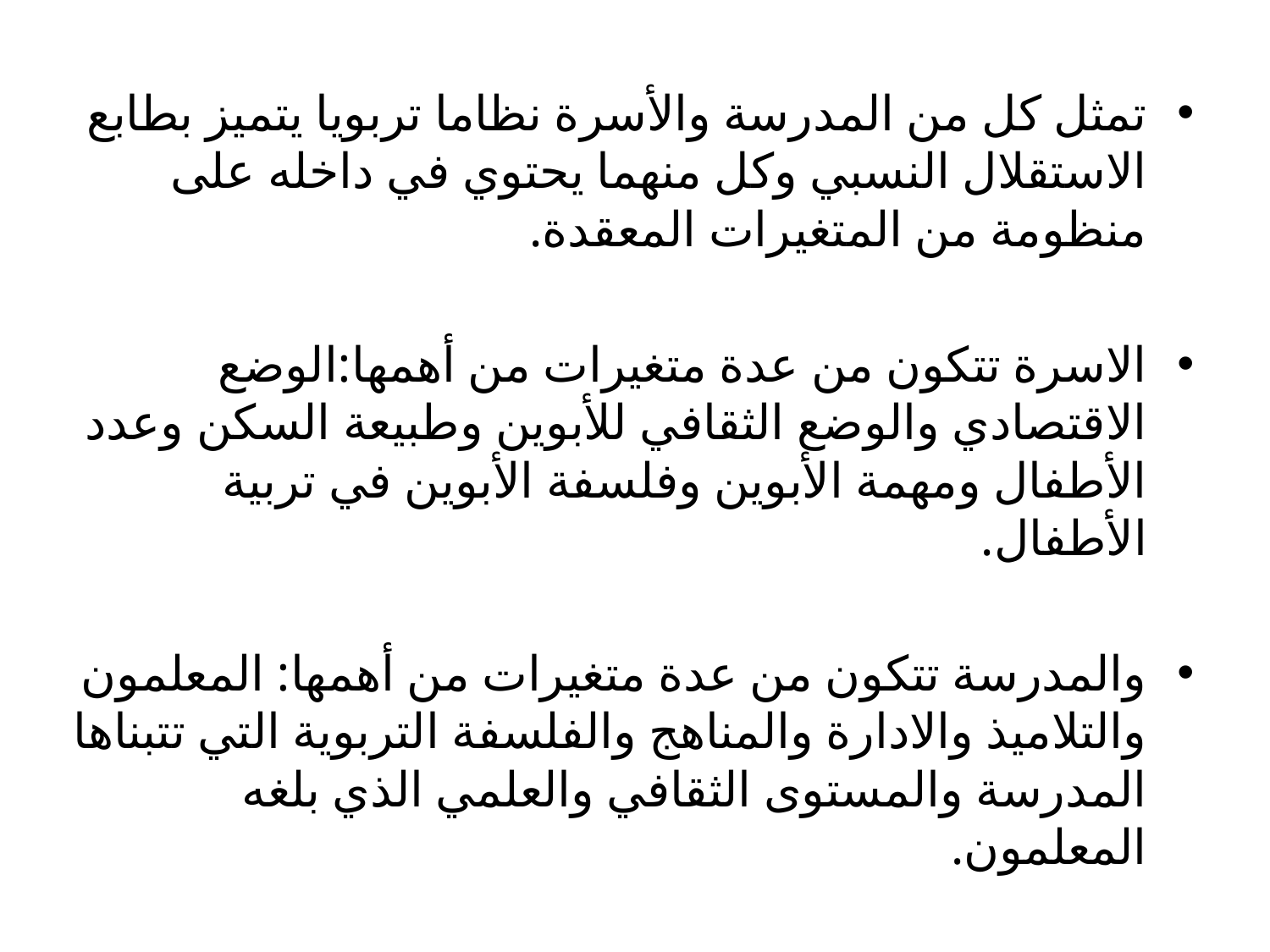

تمثل كل من المدرسة والأسرة نظاما تربويا يتميز بطابع الاستقلال النسبي وكل منهما يحتوي في داخله على منظومة من المتغيرات المعقدة.

الاسرة تتكون من عدة متغيرات من أهمها:الوضع الاقتصادي والوضع الثقافي للأبوين وطبيعة السكن وعدد الأطفال ومهمة الأبوين وفلسفة الأبوين في تربية الأطفال.

والمدرسة تتكون من عدة متغيرات من أهمها: المعلمون والتلاميذ والادارة والمناهج والفلسفة التربوية التي تتبناها المدرسة والمستوى الثقافي والعلمي الذي بلغه المعلمون.